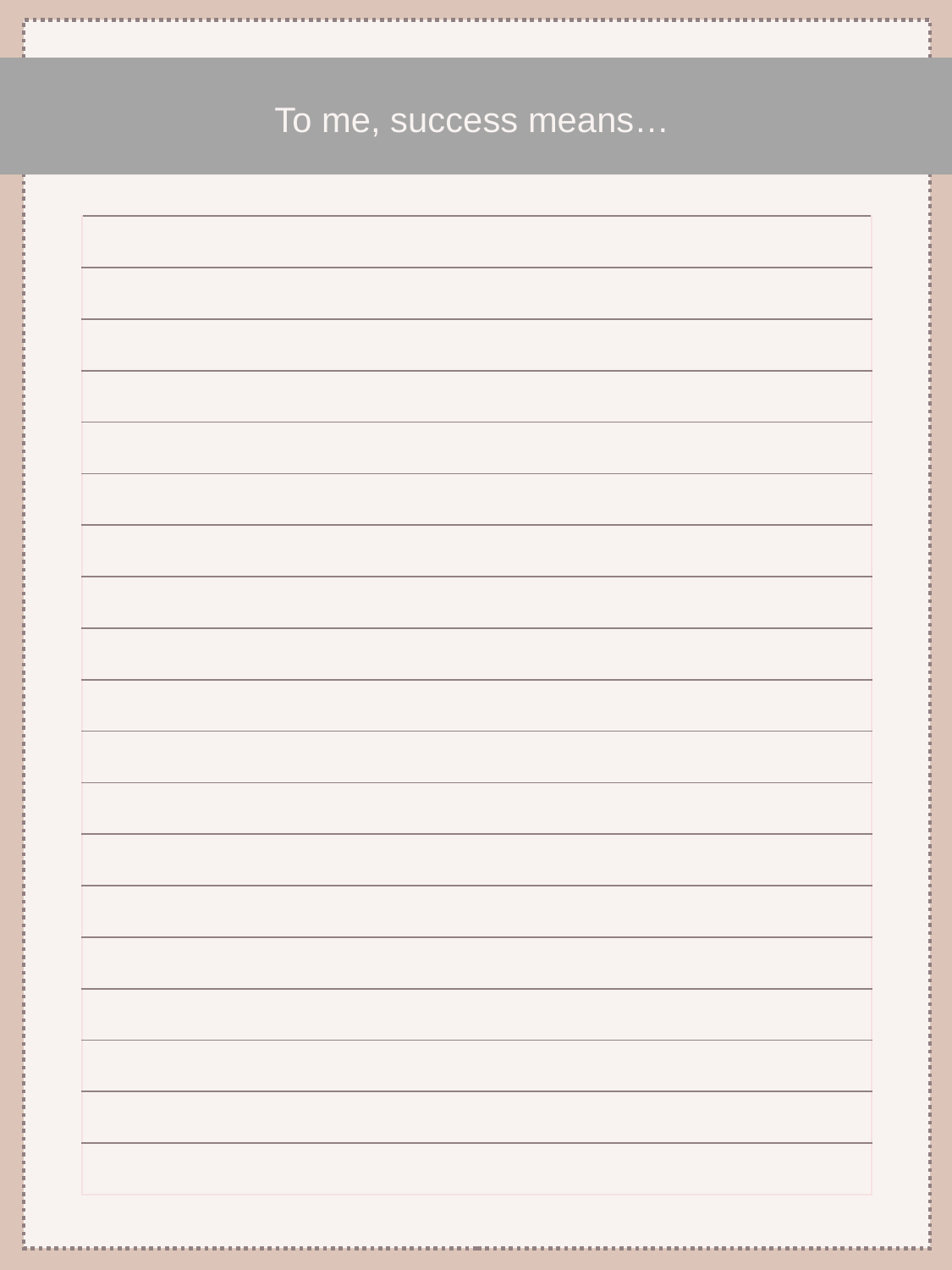

# To me, success means…
|  |
| --- |
|  |
|  |
|  |
|  |
|  |
|  |
|  |
|  |
|  |
|  |
|  |
|  |
|  |
|  |
|  |
|  |
|  |
|  |